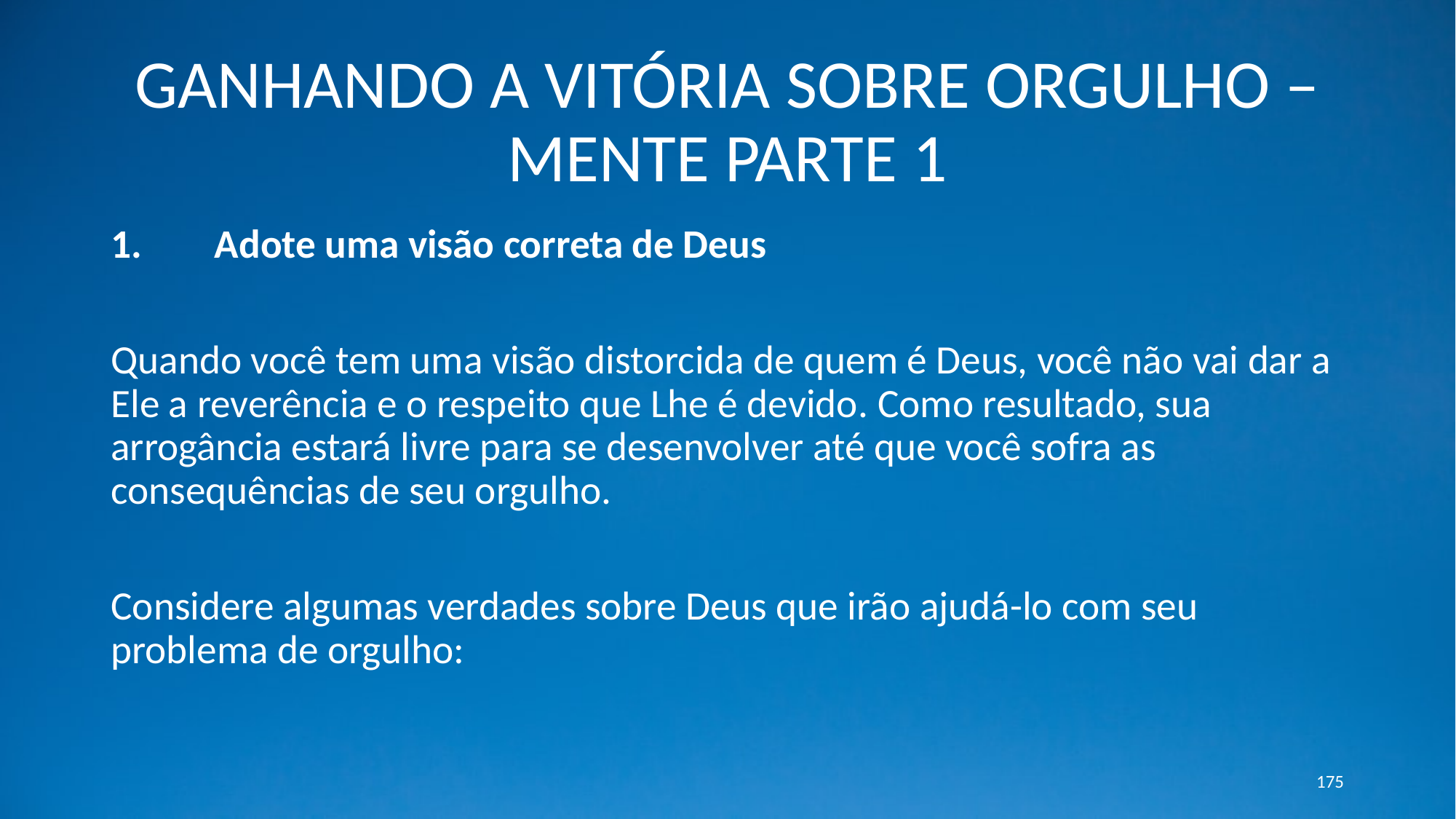

# GANHANDO A VITÓRIA SOBRE ORGULHO – MENTE PARTE 1
1.	Adote uma visão correta de Deus

Quando você tem uma visão distorcida de quem é Deus, você não vai dar a Ele a reverência e o respeito que Lhe é devido. Como resultado, sua arrogância estará livre para se desenvolver até que você sofra as consequências de seu orgulho.

Considere algumas verdades sobre Deus que irão ajudá-lo com seu problema de orgulho:

175